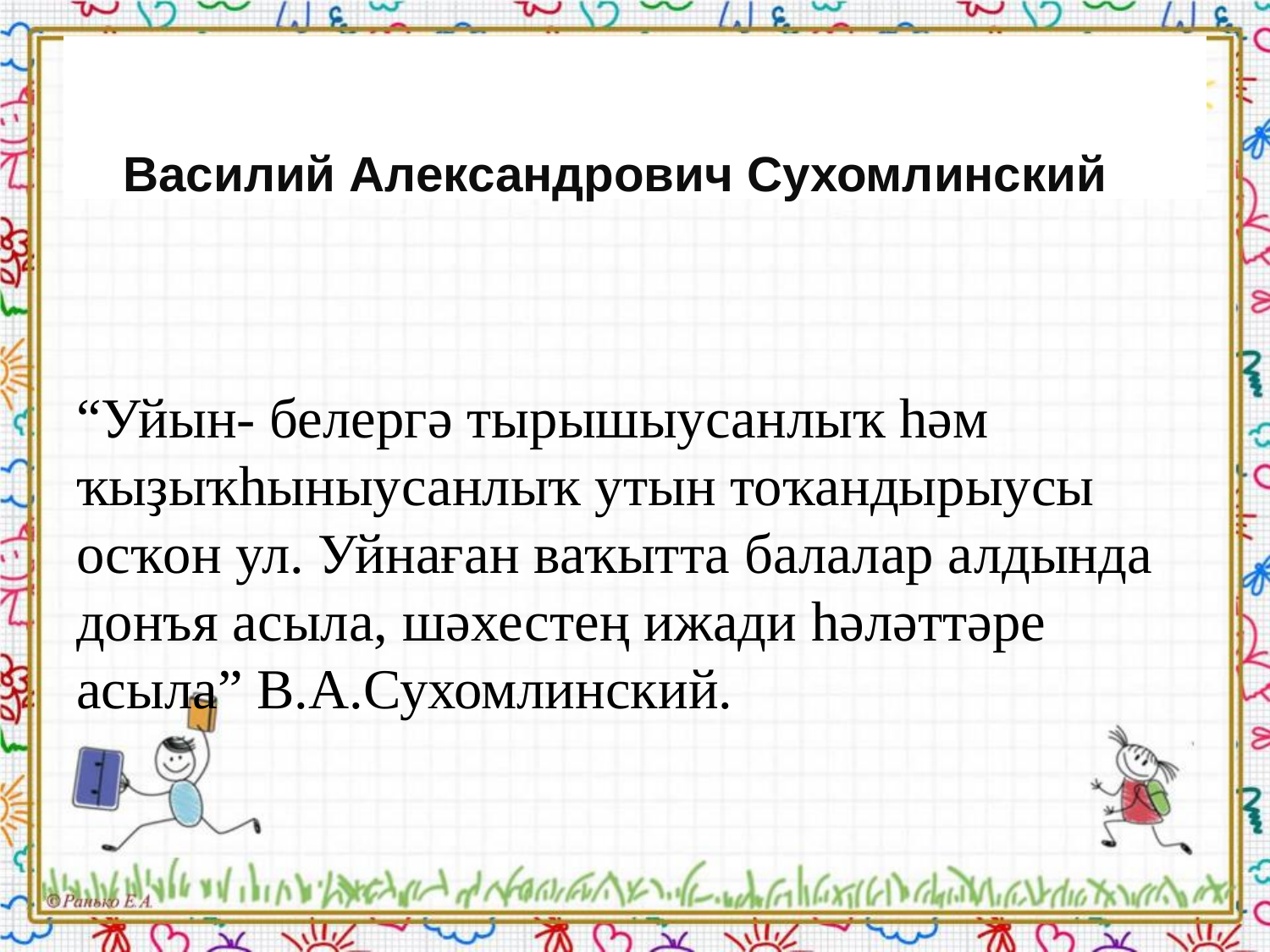

# Василий Александрович Сухомлинский

“Уйын- белергә тырышыусанлыҡ һәм ҡыҙыҡһыныусанлыҡ утын тоҡандырыусы осҡон ул. Уйнаған ваҡытта балалар алдында донъя асыла, шәхестең ижади һәләттәре асыла” В.А.Сухомлинский.